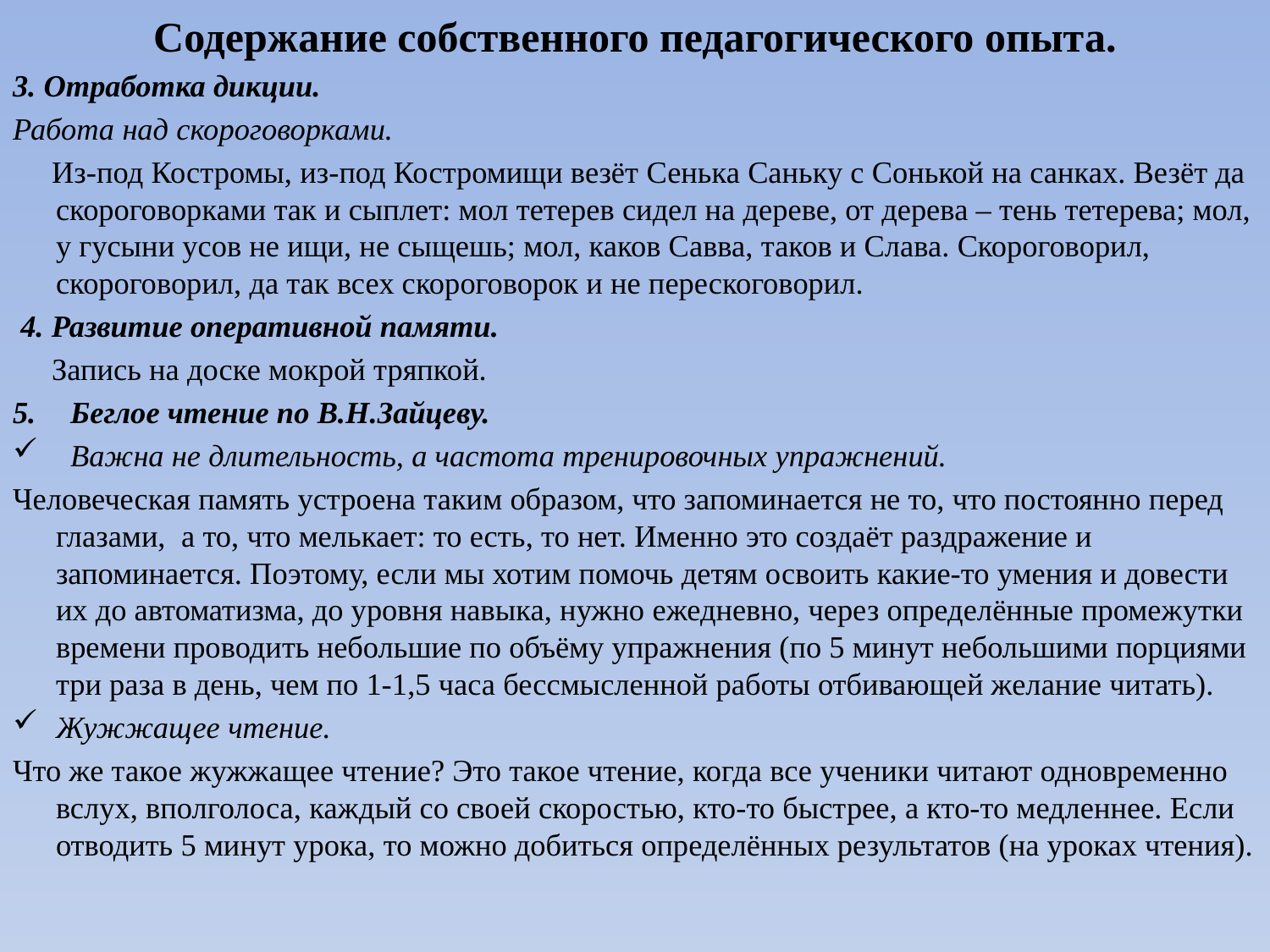

# Содержание собственного педагогического опыта.
3. Отработка дикции.
Работа над скороговорками.
     Из-под Костромы, из-под Костромищи везёт Сенька Саньку с Сонькой на санках. Везёт да скороговорками так и сыплет: мол тетерев сидел на дереве, от дерева – тень тетерева; мол, у гусыни усов не ищи, не сыщешь; мол, каков Савва, таков и Слава. Скороговорил, скороговорил, да так всех скороговорок и не перескоговорил.
 4. Развитие оперативной памяти.
     Запись на доске мокрой тряпкой.
Беглое чтение по В.Н.Зайцеву.
Важна не длительность, а частота тренировочных упражнений.
Человеческая память устроена таким образом, что запоминается не то, что постоянно перед глазами,  а то, что мелькает: то есть, то нет. Именно это создаёт раздражение и запоминается. Поэтому, если мы хотим помочь детям освоить какие-то умения и довести их до автоматизма, до уровня навыка, нужно ежедневно, через определённые промежутки времени проводить небольшие по объёму упражнения (по 5 минут небольшими порциями три раза в день, чем по 1-1,5 часа бессмысленной работы отбивающей желание читать).
Жужжащее чтение.
Что же такое жужжащее чтение? Это такое чтение, когда все ученики читают одновременно вслух, вполголоса, каждый со своей скоростью, кто-то быстрее, а кто-то медленнее. Если отводить 5 минут урока, то можно добиться определённых результатов (на уроках чтения).